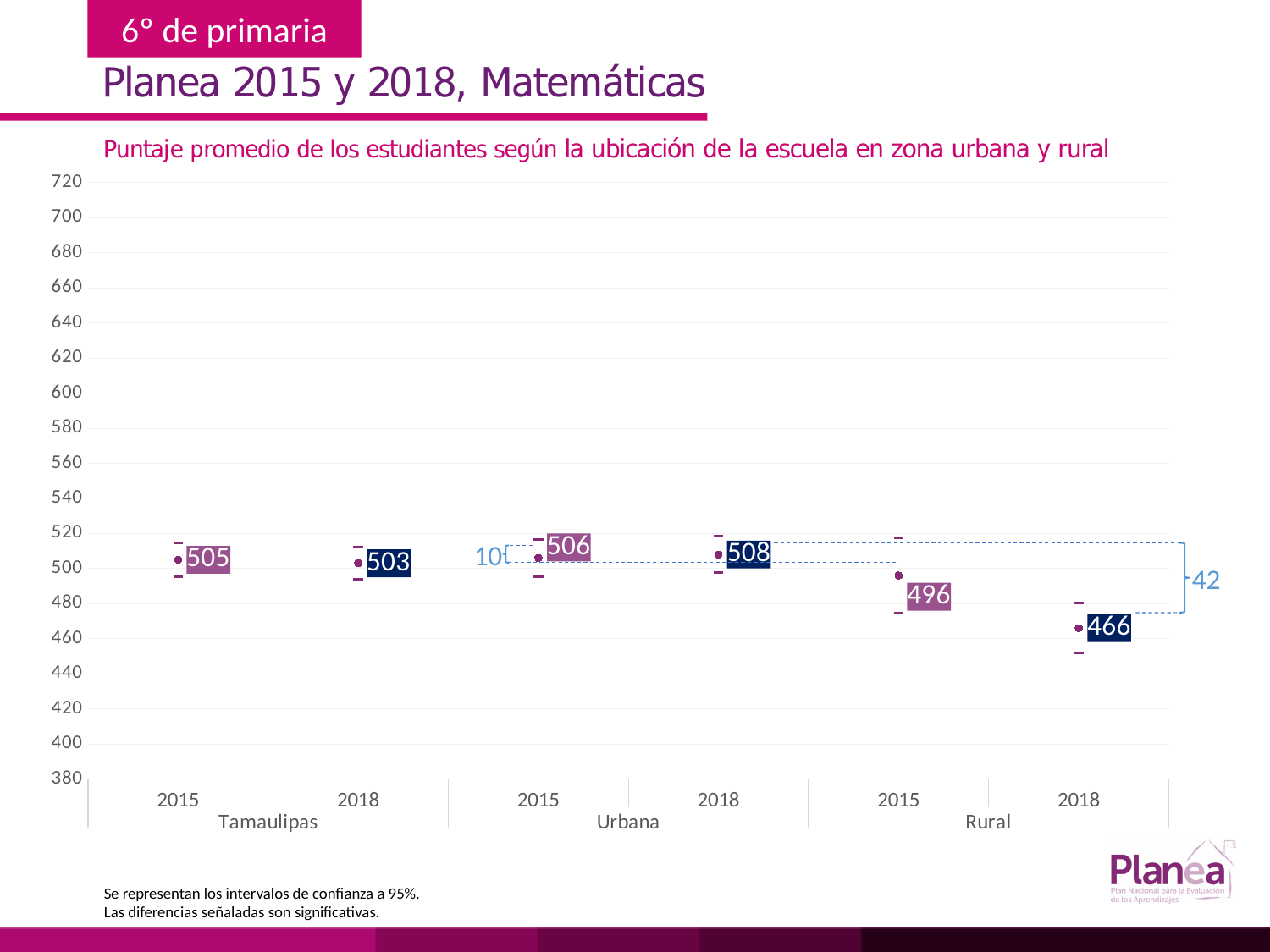

Planea 2015 y 2018, Matemáticas

Puntaje promedio de los estudiantes según la ubicación de la escuela en zona urbana y rural

### Chart

| Category |  |  |  |
|---|---|---|---|
| 2015 | 495.249 | 514.751 | 505.0 |
| 2018 | 493.846 | 512.154 | 503.0 |
| 2015 | 495.453 | 516.547 | 506.0 |
| 2018 | 497.652 | 518.348 | 508.0 |
| 2015 | 474.508 | 517.492 | 496.0 |
| 2018 | 451.672 | 480.328 | 466.0 |
10

42
Se representan los intervalos de confianza a 95%.
Las diferencias señaladas son significativas.